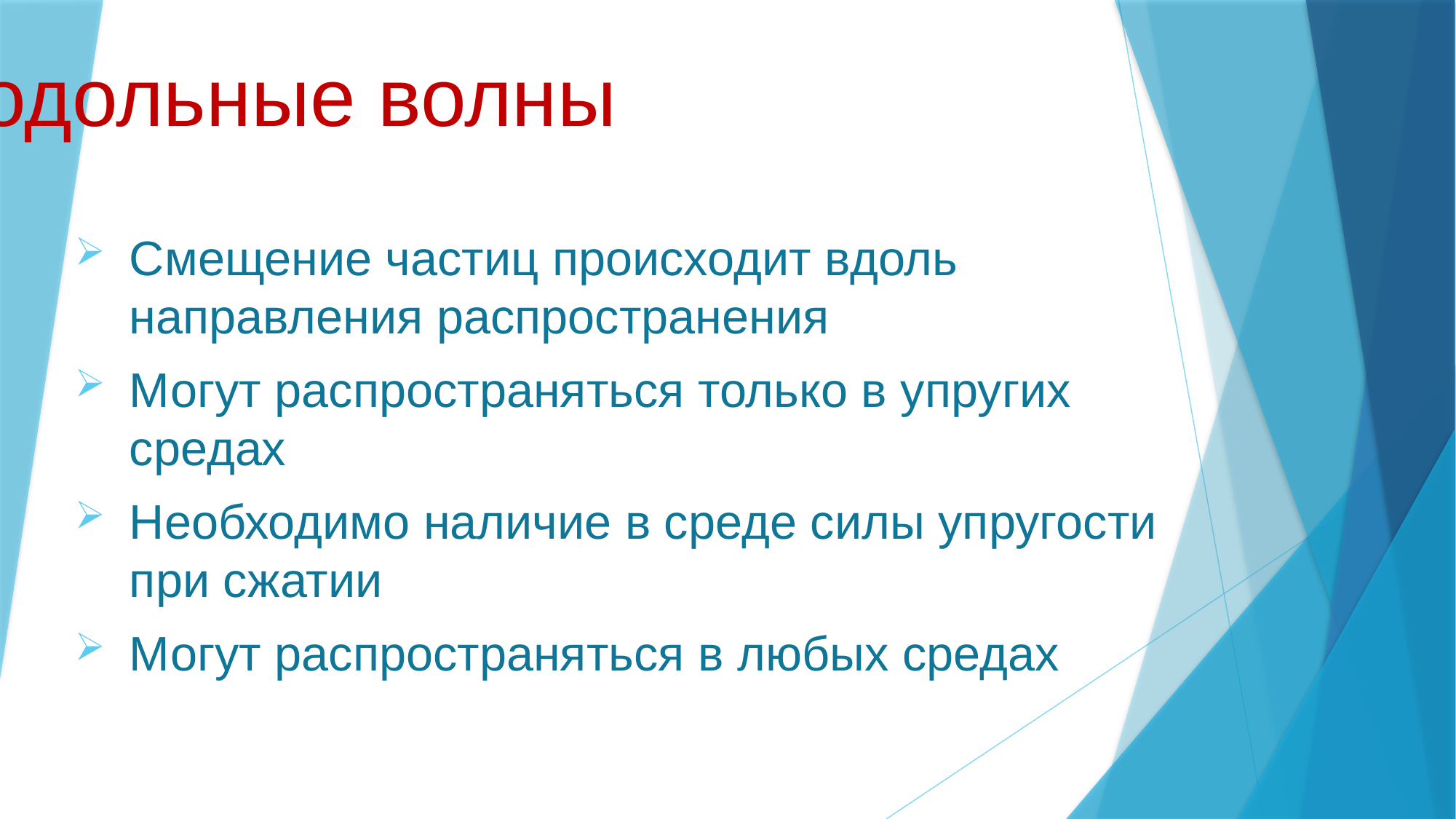

# Продольные волны
Смещение частиц происходит вдоль направления распространения
Могут распространяться только в упругих средах
Необходимо наличие в среде силы упругости при сжатии
Могут распространяться в любых средах